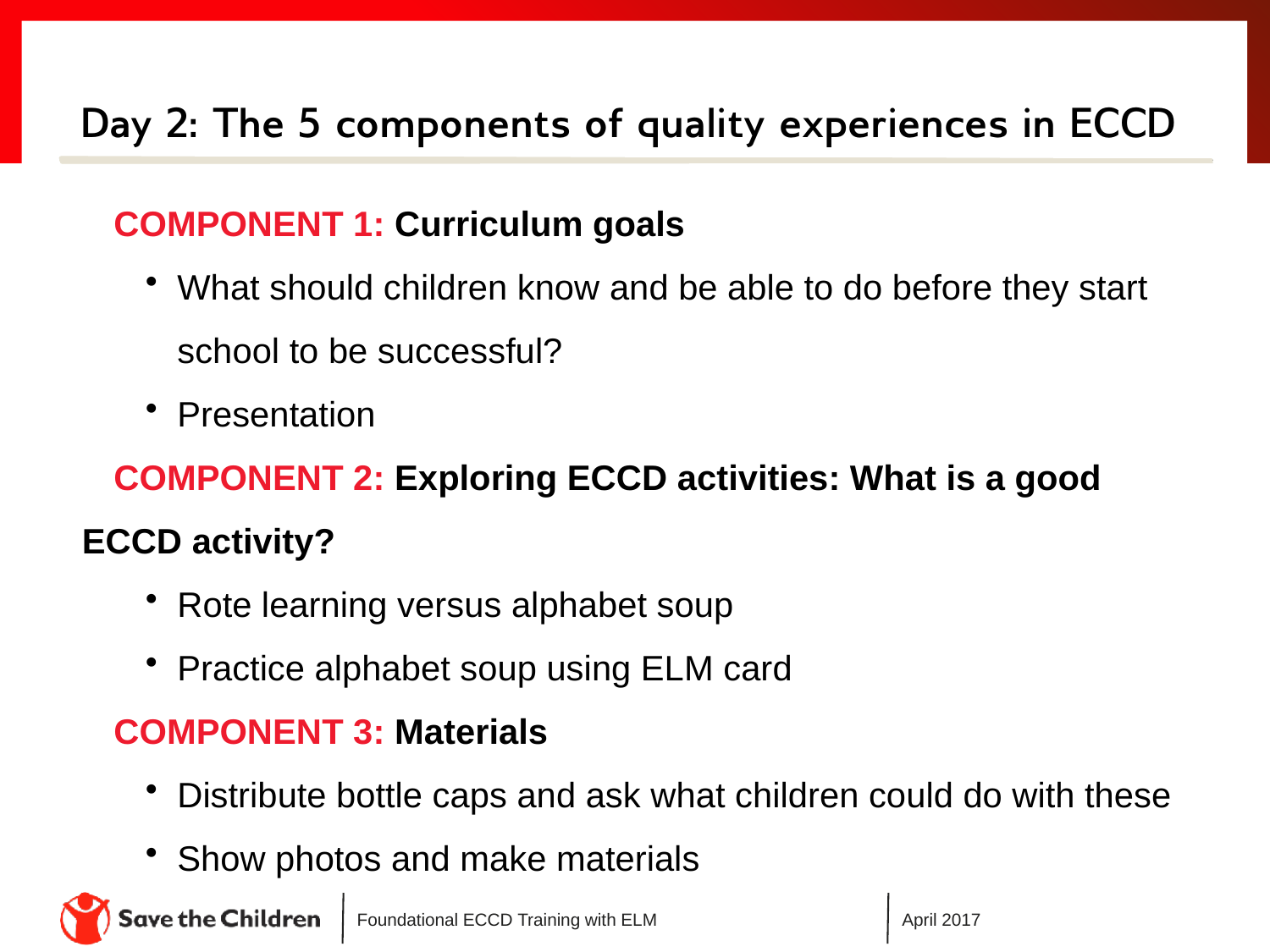

# Day 2: The 5 components of quality experiences in ECCD
COMPONENT 1: Curriculum goals
What should children know and be able to do before they start school to be successful?
Presentation
COMPONENT 2: Exploring ECCD activities: What is a good ECCD activity?
Rote learning versus alphabet soup
Practice alphabet soup using ELM card
COMPONENT 3: Materials
Distribute bottle caps and ask what children could do with these
Show photos and make materials
Foundational ECCD Training with ELM
April 2017